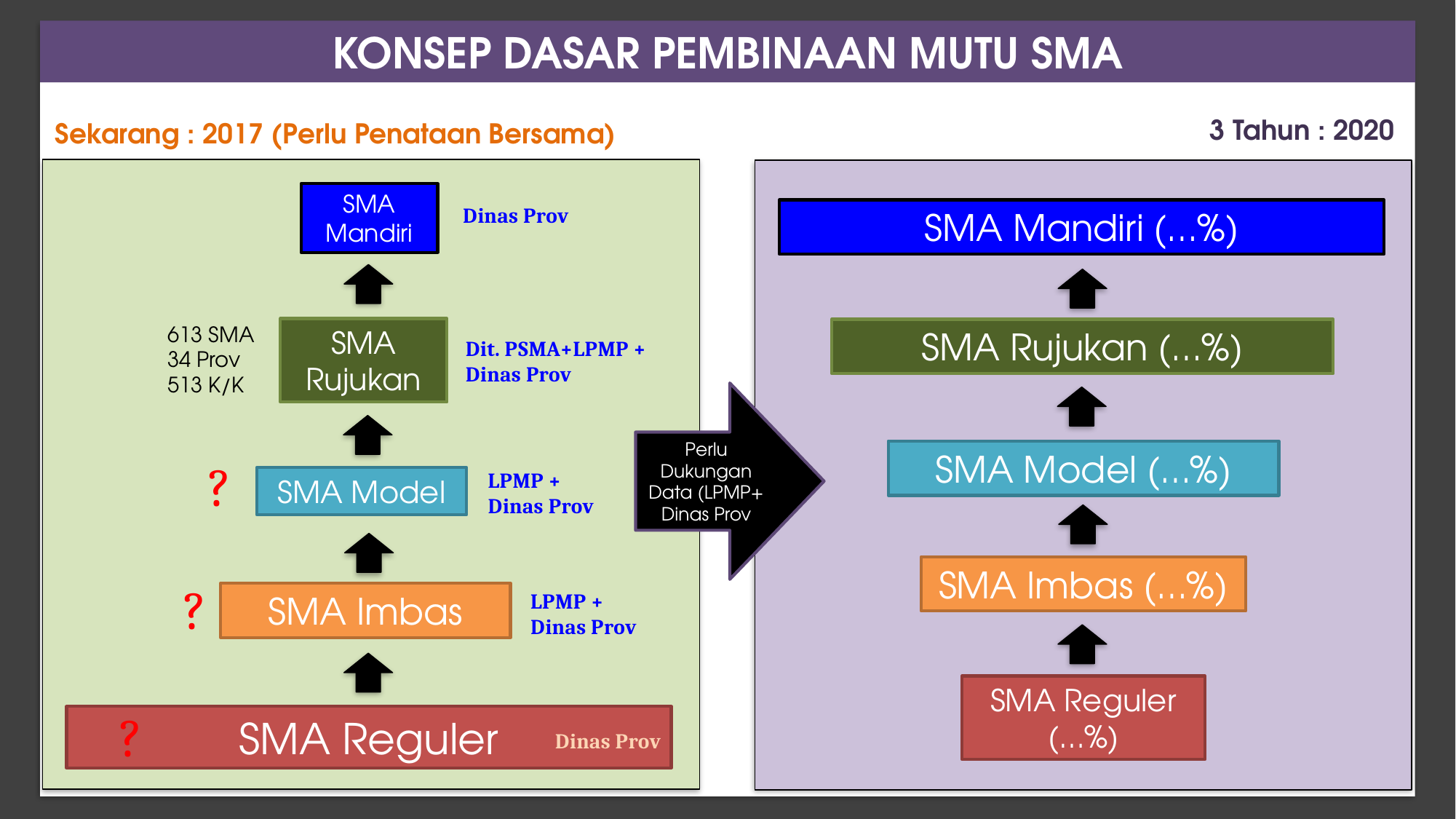

KONSEP DASAR PEMBINAAN MUTU SMA
3 Tahun : 2020
Sekarang : 2017 (Perlu Penataan Bersama)

SMA Mandiri
Dinas Prov
SMA Mandiri (…%)

613 SMA
34 Prov
513 K/K
SMA Rujukan
SMA Rujukan (…%)
Dit. PSMA+LPMP +
Dinas Prov
Perlu Dukungan Data (LPMP+ Dinas Prov

SMA Model (…%)
?
LPMP +
Dinas Prov
SMA Model

SMA Imbas (…%)
?
LPMP +
Dinas Prov
SMA Imbas

SMA Reguler (…%)
?
SMA Reguler
Dinas Prov